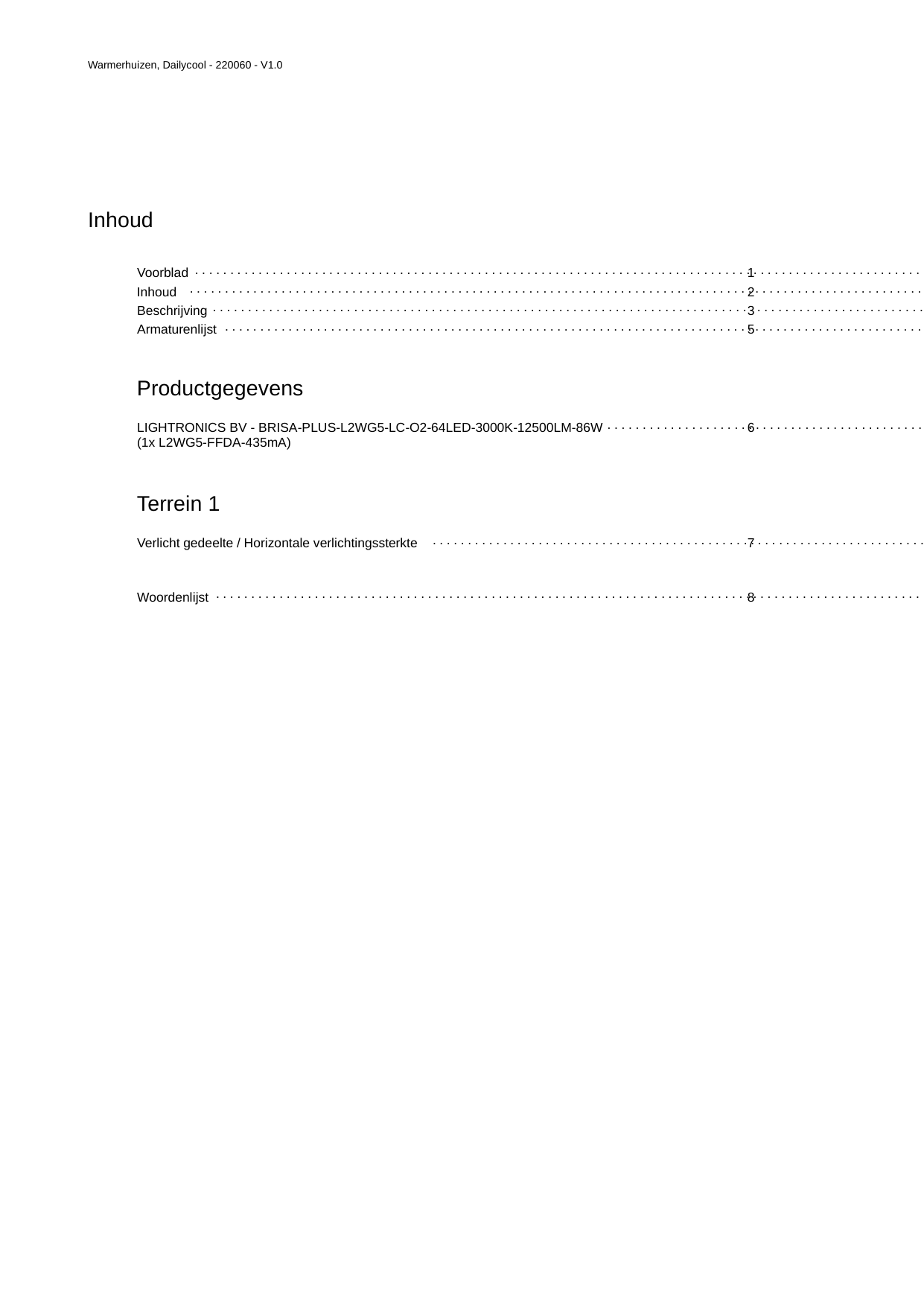

Warmerhuizen, Dailycool - 220060 - V1.0

Inhoud

Voorblad
. . . . . . . . . . . . . . . . . . . . . . . . . . . . . . . . . . . . . . . . . . . . . . . . . . . . . . . . . . . . . . . . . . . . . . . . . . . . . . . . . . . . . . . . . . . . . . . . . . . . . . . . . . . . . . . . . . . . . . . . . . . . . . . . . . . . . . . . . . . . . . . . . . . . . . . . . . . . . . . . . . . . . . . . . . . . . . . . . . . . . . . . . . . . . . . . . . . . . . . . . . . . . . . . . . . . . . . . . . . . . . . . . . . . . . . . . . . . . . . . . . . . . . . . . . . . . . . . . . . . . . . . . . . . . . . . . . . . . . . . . . . . . . . . . . . . . . . . . . . . . . . . . . . . . . . . . . . . . . . . . . . . . . . . . . . . . . . . . . . . . . . . . . . . . . . . . . . . . . . . . . . . . . . . . . . . . . . . . . . . . . . . . . . . . . . . . . . . . . . . . . . . . . . . . . . . . . . . . . . . . . . . . . . . . . . . . . . . . . . . . . . . . . . . . . . . . . . . . . . . . . . . . . . . . . . . . . . . . . . . . . . . . . . . . . . . . . . . . . . . . . . . . . . . . . . . . . . . . . . . . . . . . . . . . . . . . . . . . . . . . . . . . . . . . . . . . . . . . . . . . . . . . . . . . . . . . . . . . . . . . . . . . . . . . . . . . . . . . . . . . . . . . . . . . . . . . . . . . . . . . . . . . . . . . . . . . . . . . . . . . . . . . . . . . . . . . . . . . . . .
1
Inhoud
. . . . . . . . . . . . . . . . . . . . . . . . . . . . . . . . . . . . . . . . . . . . . . . . . . . . . . . . . . . . . . . . . . . . . . . . . . . . . . . . . . . . . . . . . . . . . . . . . . . . . . . . . . . . . . . . . . . . . . . . . . . . . . . . . . . . . . . . . . . . . . . . . . . . . . . . . . . . . . . . . . . . . . . . . . . . . . . . . . . . . . . . . . . . . . . . . . . . . . . . . . . . . . . . . . . . . . . . . . . . . . . . . . . . . . . . . . . . . . . . . . . . . . . . . . . . . . . . . . . . . . . . . . . . . . . . . . . . . . . . . . . . . . . . . . . . . . . . . . . . . . . . . . . . . . . . . . . . . . . . . . . . . . . . . . . . . . . . . . . . . . . . . . . . . . . . . . . . . . . . . . . . . . . . . . . . . . . . . . . . . . . . . . . . . . . . . . . . . . . . . . . . . . . . . . . . . . . . . . . . . . . . . . . . . . . . . . . . . . . . . . . . . . . . . . . . . . . . . . . . . . . . . . . . . . . . . . . . . . . . . . . . . . . . . . . . . . . . . . . . . . . . . . . . . . . . . . . . . . . . . . . . . . . . . . . . . . . . . . . . . . . . . . . . . . . . . . . . . . . . . . . . . . . . . . . . . . . . . . . . . . . . . . . . . . . . . . . . . . . . . . . . . . . . . . . . . . . . . . . . . . . . . . . . . . . . . . . . . . . . . . . . . . . . . . . . . . . . . . . .
2
Beschrijving
. . . . . . . . . . . . . . . . . . . . . . . . . . . . . . . . . . . . . . . . . . . . . . . . . . . . . . . . . . . . . . . . . . . . . . . . . . . . . . . . . . . . . . . . . . . . . . . . . . . . . . . . . . . . . . . . . . . . . . . . . . . . . . . . . . . . . . . . . . . . . . . . . . . . . . . . . . . . . . . . . . . . . . . . . . . . . . . . . . . . . . . . . . . . . . . . . . . . . . . . . . . . . . . . . . . . . . . . . . . . . . . . . . . . . . . . . . . . . . . . . . . . . . . . . . . . . . . . . . . . . . . . . . . . . . . . . . . . . . . . . . . . . . . . . . . . . . . . . . . . . . . . . . . . . . . . . . . . . . . . . . . . . . . . . . . . . . . . . . . . . . . . . . . . . . . . . . . . . . . . . . . . . . . . . . . . . . . . . . . . . . . . . . . . . . . . . . . . . . . . . . . . . . . . . . . . . . . . . . . . . . . . . . . . . . . . . . . . . . . . . . . . . . . . . . . . . . . . . . . . . . . . . . . . . . . . . . . . . . . . . . . . . . . . . . . . . . . . . . . . . . . . . . . . . . . . . . . . . . . . . . . . . . . . . . . . . . . . . . . . . . . . . . . . . . . . . . . . . . . . . . . . . . . . . . . . . . . . . . . . . . . . . . . . . . . . . . . . . . . . . . . . . . . . . . . . . . . . . . . . . . . . . . . . . . . . . . . . . . . . . . . . . . . . . . . . . . . . . . . .
3
Armaturenlijst
. . . . . . . . . . . . . . . . . . . . . . . . . . . . . . . . . . . . . . . . . . . . . . . . . . . . . . . . . . . . . . . . . . . . . . . . . . . . . . . . . . . . . . . . . . . . . . . . . . . . . . . . . . . . . . . . . . . . . . . . . . . . . . . . . . . . . . . . . . . . . . . . . . . . . . . . . . . . . . . . . . . . . . . . . . . . . . . . . . . . . . . . . . . . . . . . . . . . . . . . . . . . . . . . . . . . . . . . . . . . . . . . . . . . . . . . . . . . . . . . . . . . . . . . . . . . . . . . . . . . . . . . . . . . . . . . . . . . . . . . . . . . . . . . . . . . . . . . . . . . . . . . . . . . . . . . . . . . . . . . . . . . . . . . . . . . . . . . . . . . . . . . . . . . . . . . . . . . . . . . . . . . . . . . . . . . . . . . . . . . . . . . . . . . . . . . . . . . . . . . . . . . . . . . . . . . . . . . . . . . . . . . . . . . . . . . . . . . . . . . . . . . . . . . . . . . . . . . . . . . . . . . . . . . . . . . . . . . . . . . . . . . . . . . . . . . . . . . . . . . . . . . . . . . . . . . . . . . . . . . . . . . . . . . . . . . . . . . . . . . . . . . . . . . . . . . . . . . . . . . . . . . . . . . . . . . . . . . . . . . . . . . . . . . . . . . . . . . . . . . . . . . . . . . . . . . . . . . . . . . . . . . . . . . . . . . . . . . . . . . . . . . . . . . . . . . . . . . . . . .
5
Productgegevens
LIGHTRONICS BV - BRISA-PLUS-L2WG5-LC-O2-64LED-3000K-12500LM-86W (1x L2WG5-FFDA-435mA)
. . . . . . . . . . . . . . . . . . . . . . . . . . . . . . . . . . . . . . . . . . . . . . . . . . . . . . . . . . . . . . . . . . . . . . . . . . . . . . . . . . . . . . . . . . . . . . . . . . . . . . . . . . . . . . . . . . . . . . . . . . . . . . . . . . . . . . . . . . . . . . . . . . . . . . . . . . . . . . . . . . . . . . . . . . . . . . . . . . . . . . . . . . . . . . . . . . . . . . . . . . . . . . . . . . . . . . . . . . . . . . . . . . . . . . . . . . . . . . . . . . . . . . . . . . . . . . . . . . . . . . . . . . . . . . . . . . . . . . . . . . . . . . . . . . . . . . . . . . . . . . . . . . . . . . . . . . . . . . . . . . . . . . . . . . . . . . . . . . . . . . . . . . . . . . . . . . . . . . . . . . . . . . . . . . . . . . . . . . . . . . . . . . . . . . . . . . . . . . . . . . . . . . . . . . . . . . . . . . . . . . . . . . . . . . . . . . . . . . . . . . . . . . . . . . . . . . . . . . . . . . . . . . . . . . . . . . . . . . . . . . . . . . . . . . . . . . . . . . . . . . . . . . . . . . . . . . . . . . . . . . . . . . . . . . . . . . . . . . . . . . . . . . . . . . . . . . . . . . . . . . . . . . . . . . . . . . . . . . . . . . . . . . . . . . . . . . . . . . . . . . . . . . . . . . . . . . . . . . . . . . . . . . . . . . . . . . . . . . . . . . . . . . . . . . . . . . . . . . . .
6
Terrein 1
Verlicht gedeelte / Horizontale verlichtingssterkte
. . . . . . . . . . . . . . . . . . . . . . . . . . . . . . . . . . . . . . . . . . . . . . . . . . . . . . . . . . . . . . . . . . . . . . . . . . . . . . . . . . . . . . . . . . . . . . . . . . . . . . . . . . . . . . . . . . . . . . . . . . . . . . . . . . . . . . . . . . . . . . . . . . . . . . . . . . . . . . . . . . . . . . . . . . . . . . . . . . . . . . . . . . . . . . . . . . . . . . . . . . . . . . . . . . . . . . . . . . . . . . . . . . . . . . . . . . . . . . . . . . . . . . . . . . . . . . . . . . . . . . . . . . . . . . . . . . . . . . . . . . . . . . . . . . . . . . . . . . . . . . . . . . . . . . . . . . . . . . . . . . . . . . . . . . . . . . . . . . . . . . . . . . . . . . . . . . . . . . . . . . . . . . . . . . . . . . . . . . . . . . . . . . . . . . . . . . . . . . . . . . . . . . . . . . . . . . . . . . . . . . . . . . . . . . . . . . . . . . . . . . . . . . . . . . . . . . . . . . . . . . . . . . . . . . . . . . . . . . . . . . . . . . . . . . . . . . . . . . . . . . . . . . . . . . . . . . . . . . . . . . . . . . . . . . . . . . . . . . . . . . . . . . . . . . . . . . . . . . . . . . . . . . . . . . . . . . . . . . . . . . . . . . . . . . . . . . . . . . . . . . . . . . . . . . . . . . . . . . . . . . . . . . . . . . . . . . . . . . . . . . . . . . . . . . . . . . . . . . . .
7
Woordenlijst
. . . . . . . . . . . . . . . . . . . . . . . . . . . . . . . . . . . . . . . . . . . . . . . . . . . . . . . . . . . . . . . . . . . . . . . . . . . . . . . . . . . . . . . . . . . . . . . . . . . . . . . . . . . . . . . . . . . . . . . . . . . . . . . . . . . . . . . . . . . . . . . . . . . . . . . . . . . . . . . . . . . . . . . . . . . . . . . . . . . . . . . . . . . . . . . . . . . . . . . . . . . . . . . . . . . . . . . . . . . . . . . . . . . . . . . . . . . . . . . . . . . . . . . . . . . . . . . . . . . . . . . . . . . . . . . . . . . . . . . . . . . . . . . . . . . . . . . . . . . . . . . . . . . . . . . . . . . . . . . . . . . . . . . . . . . . . . . . . . . . . . . . . . . . . . . . . . . . . . . . . . . . . . . . . . . . . . . . . . . . . . . . . . . . . . . . . . . . . . . . . . . . . . . . . . . . . . . . . . . . . . . . . . . . . . . . . . . . . . . . . . . . . . . . . . . . . . . . . . . . . . . . . . . . . . . . . . . . . . . . . . . . . . . . . . . . . . . . . . . . . . . . . . . . . . . . . . . . . . . . . . . . . . . . . . . . . . . . . . . . . . . . . . . . . . . . . . . . . . . . . . . . . . . . . . . . . . . . . . . . . . . . . . . . . . . . . . . . . . . . . . . . . . . . . . . . . . . . . . . . . . . . . . . . . . . . . . . . . . . . . . . . . . . . . . . . . . . . . . . .
8